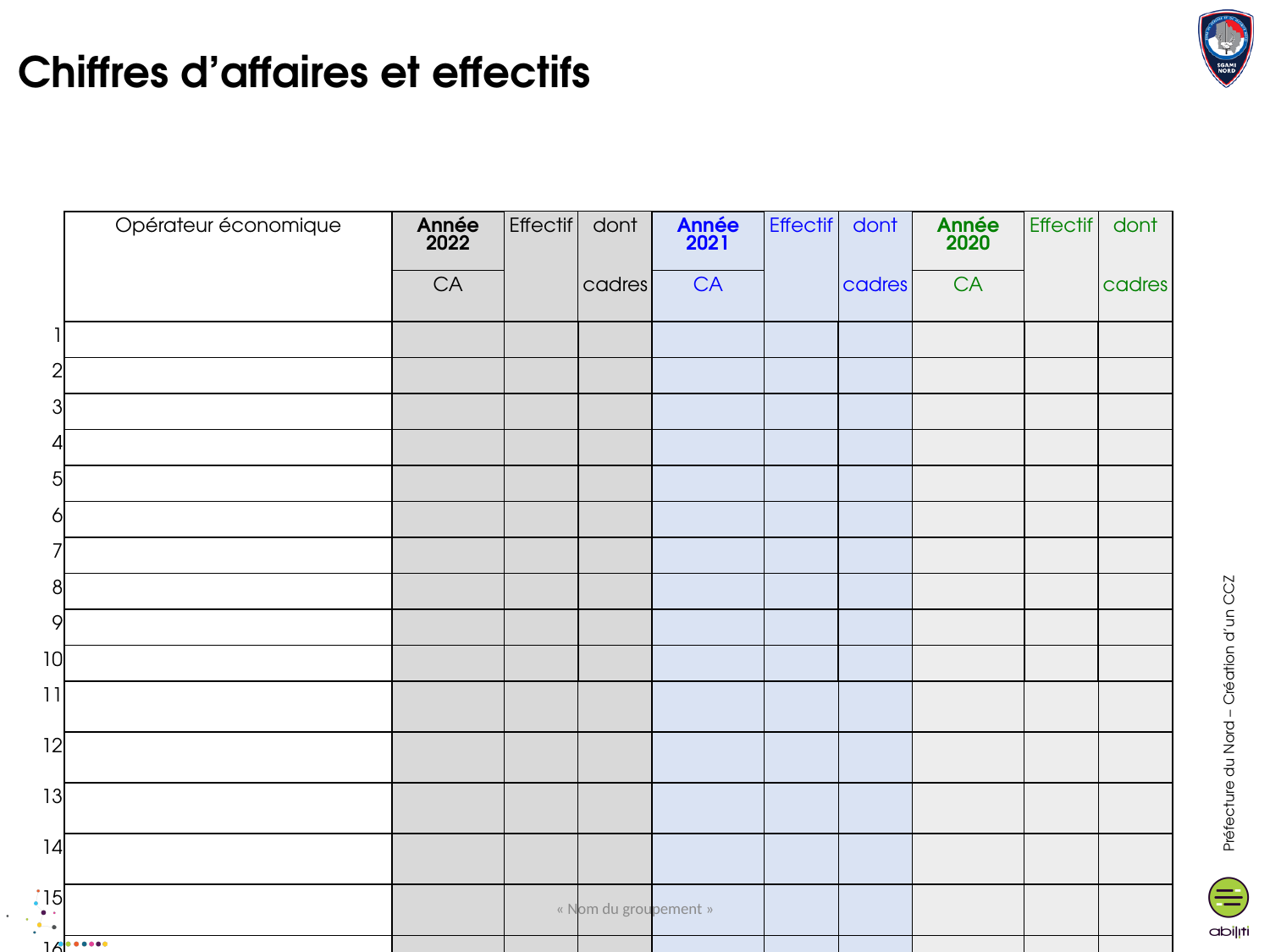

Chiffres d’affaires et effectifs
|  | Opérateur économique | Année 2022 | Effectif | dont | Année 2021 | Effectif | dont | Année 2020 | Effectif | dont |
| --- | --- | --- | --- | --- | --- | --- | --- | --- | --- | --- |
|  |  | CA |  | cadres | CA |  | cadres | CA |  | cadres |
| 1 |  |  |  |  |  |  |  |  |  |  |
| 2 |  |  |  |  |  |  |  |  |  |  |
| 3 |  |  |  |  |  |  |  |  |  |  |
| 4 |  |  |  |  |  |  |  |  |  |  |
| 5 |  |  |  |  |  |  |  |  |  |  |
| 6 |  |  |  |  |  |  |  |  |  |  |
| 7 |  |  |  |  |  |  |  |  |  |  |
| 8 |  |  |  |  |  |  |  |  |  |  |
| 9 |  |  |  |  |  |  |  |  |  |  |
| 10 |  |  |  |  |  |  |  |  |  |  |
| 11 |  |  |  |  |  |  |  |  |  |  |
| 12 |  |  |  |  |  |  |  |  |  |  |
| 13 |  |  |  |  |  |  |  |  |  |  |
| 14 |  |  |  |  |  |  |  |  |  |  |
| 15 |  |  |  |  |  |  |  |  |  |  |
| 16 |  |  |  |  |  |  |  |  |  |  |
| Total: |  |  |  |  |  |  |  |  |  |  |
« Nom du groupement »